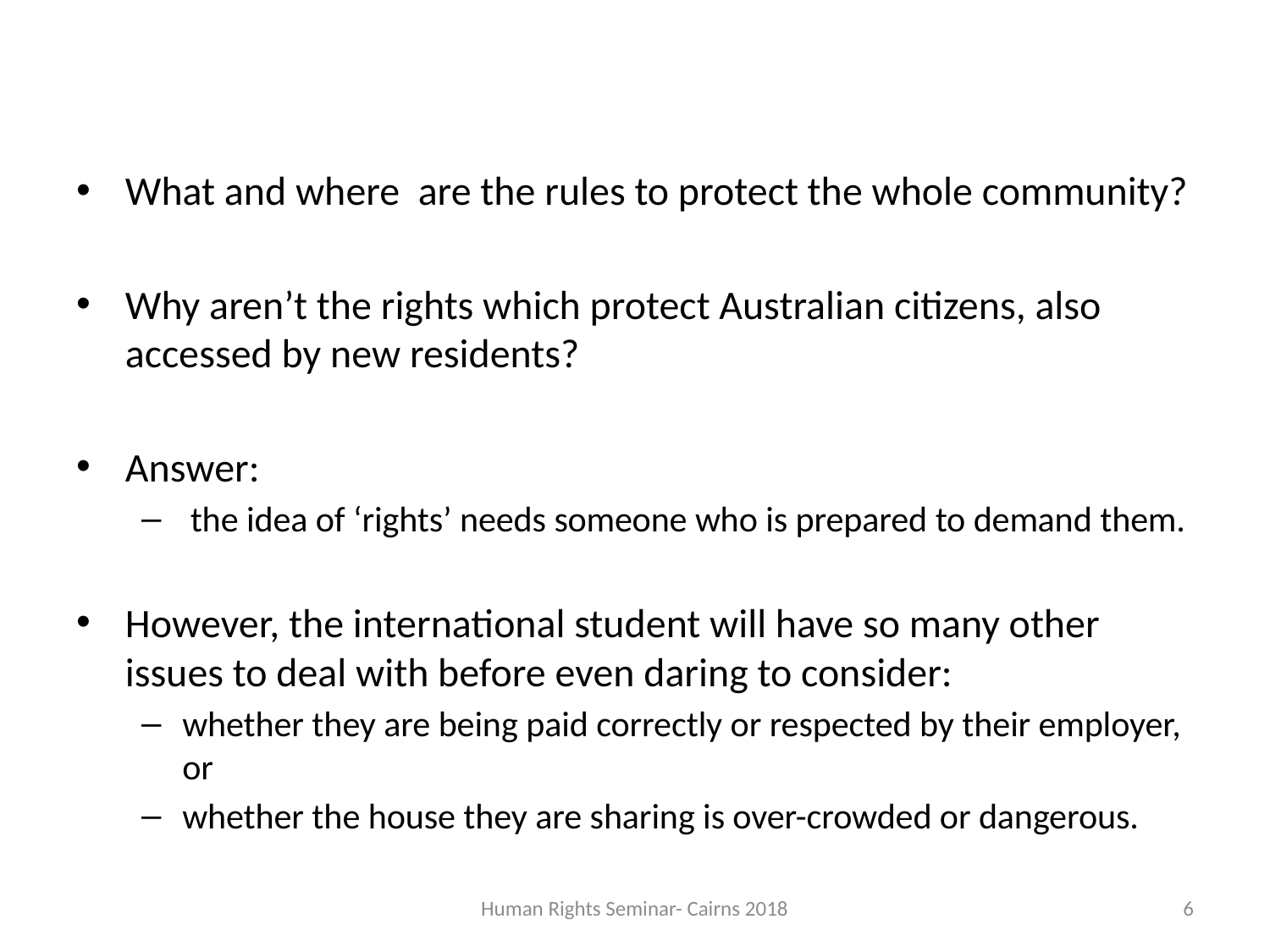

What and where  are the rules to protect the whole community?

Why aren’t the rights which protect Australian citizens, also accessed by new residents?

Answer:
 the idea of ‘rights’ needs someone who is prepared to demand them.

However, the international student will have so many other issues to deal with before even daring to consider:
whether they are being paid correctly or respected by their employer, or
whether the house they are sharing is over-crowded or dangerous.

Human Rights Seminar- Cairns 2018
6